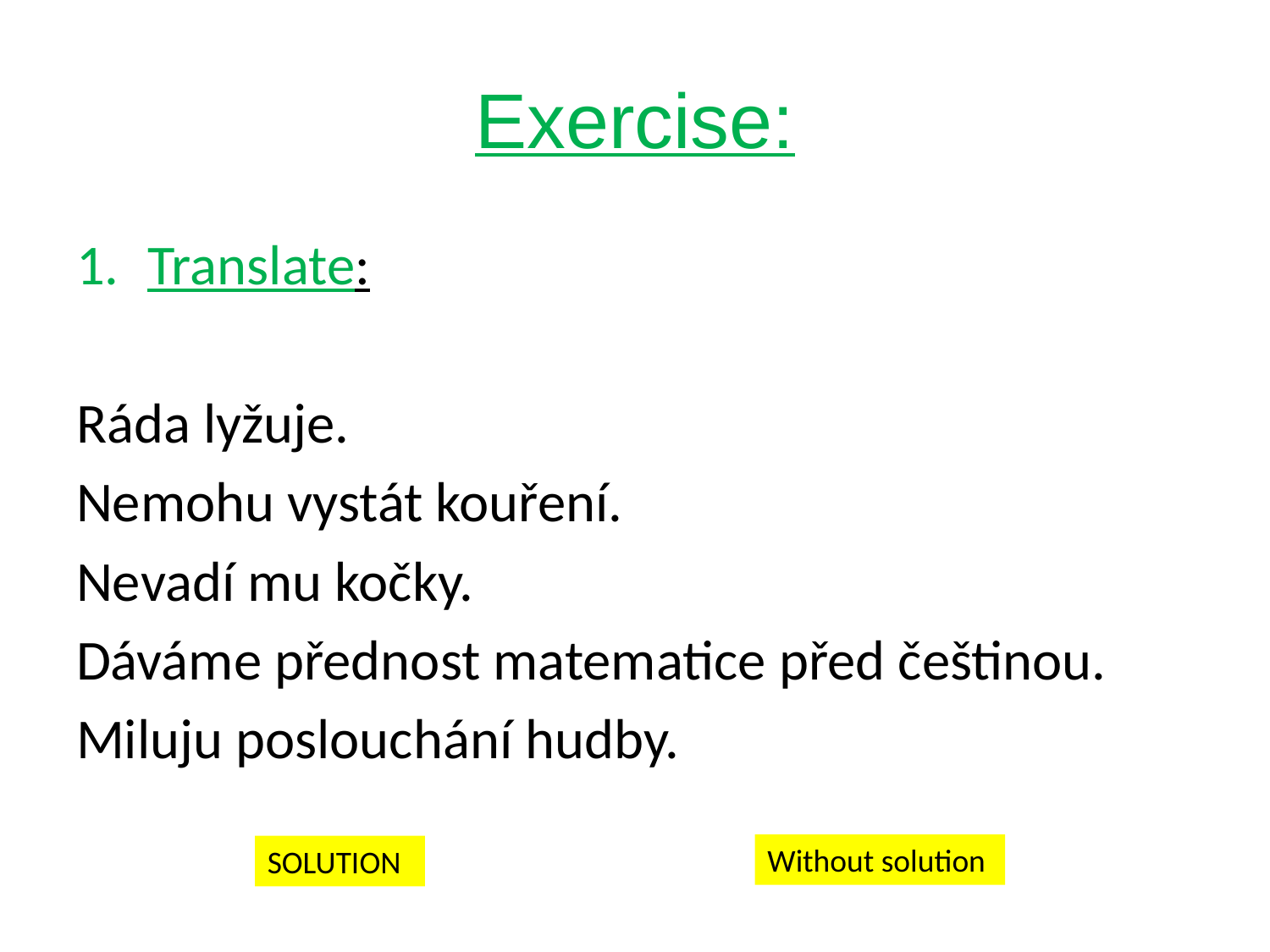

# Exercise:
Translate:

Ráda lyžuje.
Nemohu vystát kouření.
Nevadí mu kočky.
Dáváme přednost matematice před češtinou.
Miluju poslouchání hudby.
Without solution
SOLUTION